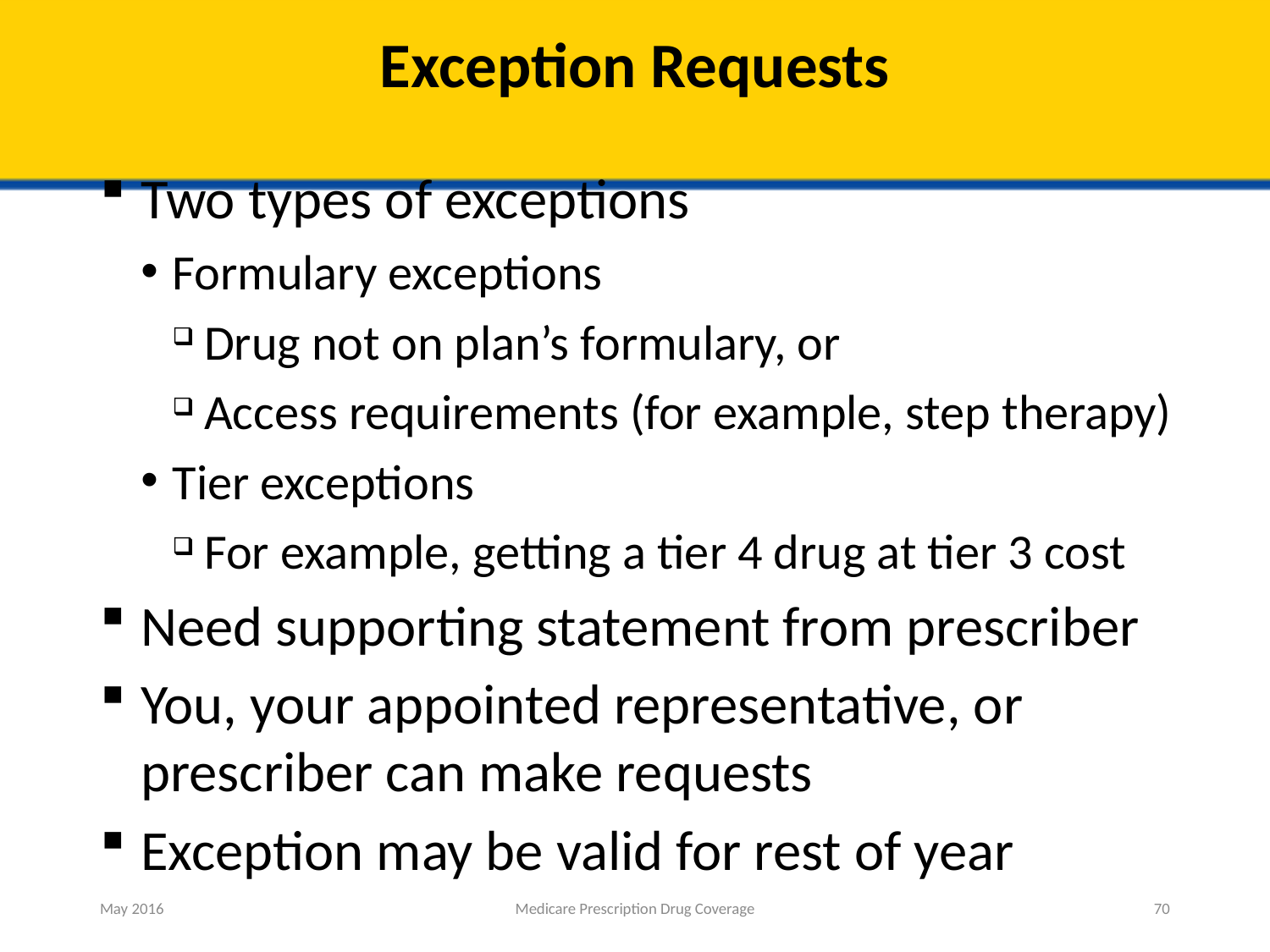

# Exception Requests
Two types of exceptions
Formulary exceptions
Drug not on plan’s formulary, or
Access requirements (for example, step therapy)
Tier exceptions
For example, getting a tier 4 drug at tier 3 cost
Need supporting statement from prescriber
You, your appointed representative, or prescriber can make requests
Exception may be valid for rest of year
May 2016
Medicare Prescription Drug Coverage
70